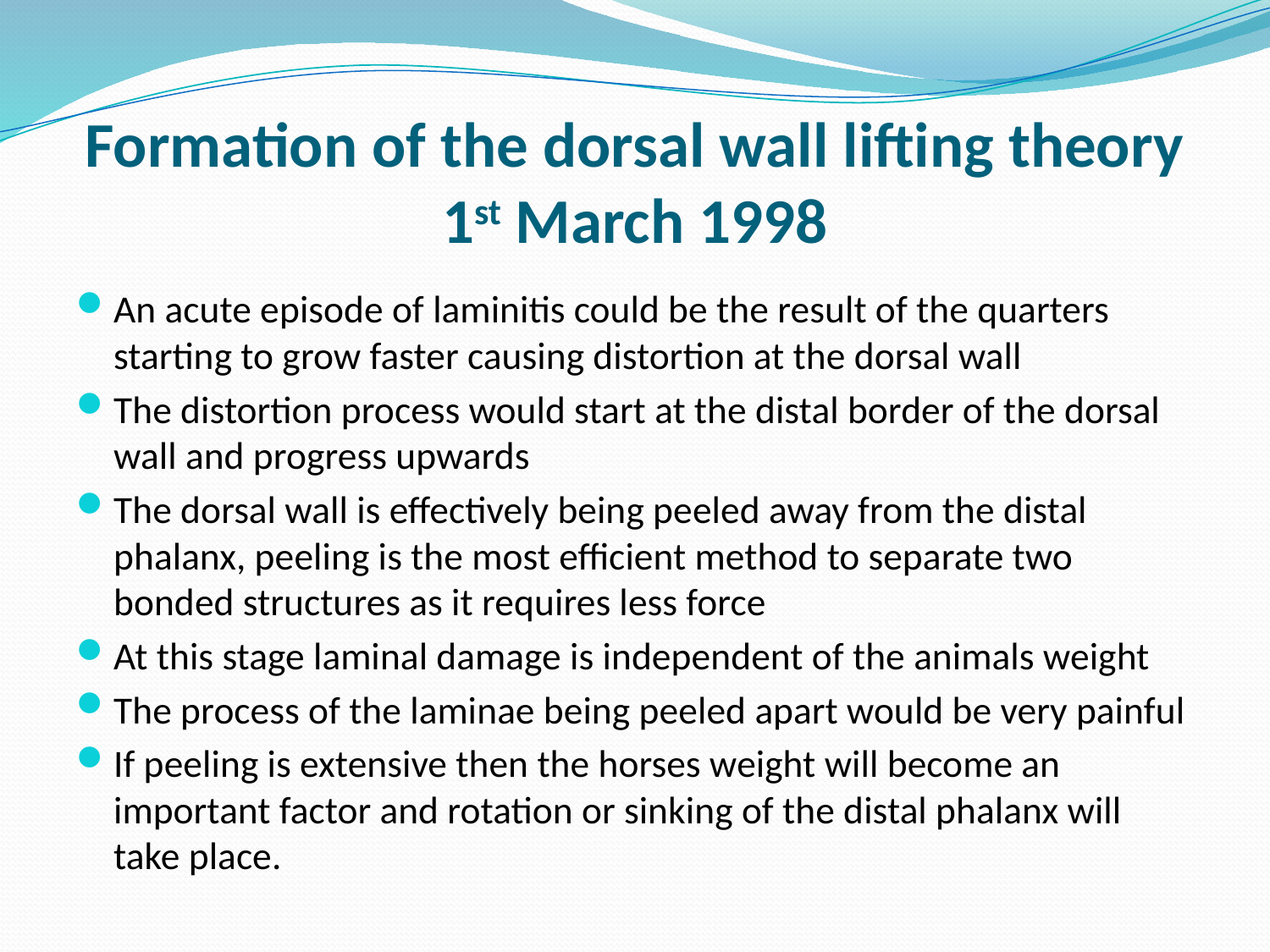

# Formation of the dorsal wall lifting theory 1st March 1998
An acute episode of laminitis could be the result of the quarters starting to grow faster causing distortion at the dorsal wall
The distortion process would start at the distal border of the dorsal wall and progress upwards
The dorsal wall is effectively being peeled away from the distal phalanx, peeling is the most efficient method to separate two bonded structures as it requires less force
At this stage laminal damage is independent of the animals weight
The process of the laminae being peeled apart would be very painful
If peeling is extensive then the horses weight will become an important factor and rotation or sinking of the distal phalanx will take place.